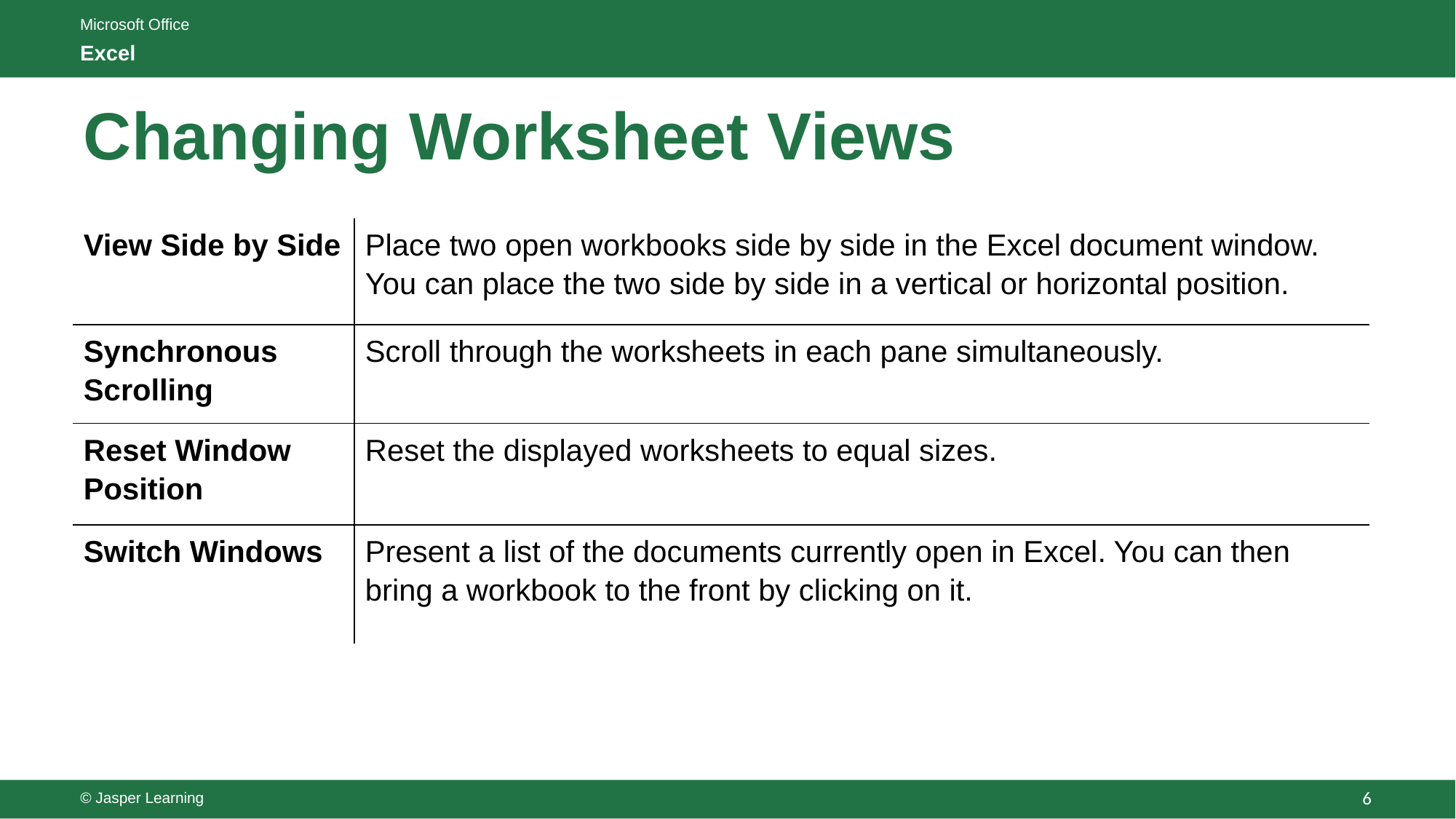

# Changing Worksheet Views

| View Side by Side | Place two open workbooks side by side in the Excel document window. You can place the two side by side in a vertical or horizontal position. |
| --- | --- |
| Synchronous Scrolling | Scroll through the worksheets in each pane simultaneously. |
| Reset Window Position | Reset the displayed worksheets to equal sizes. |
| Switch Windows | Present a list of the documents currently open in Excel. You can then bring a workbook to the front by clicking on it. |
© Jasper Learning
6